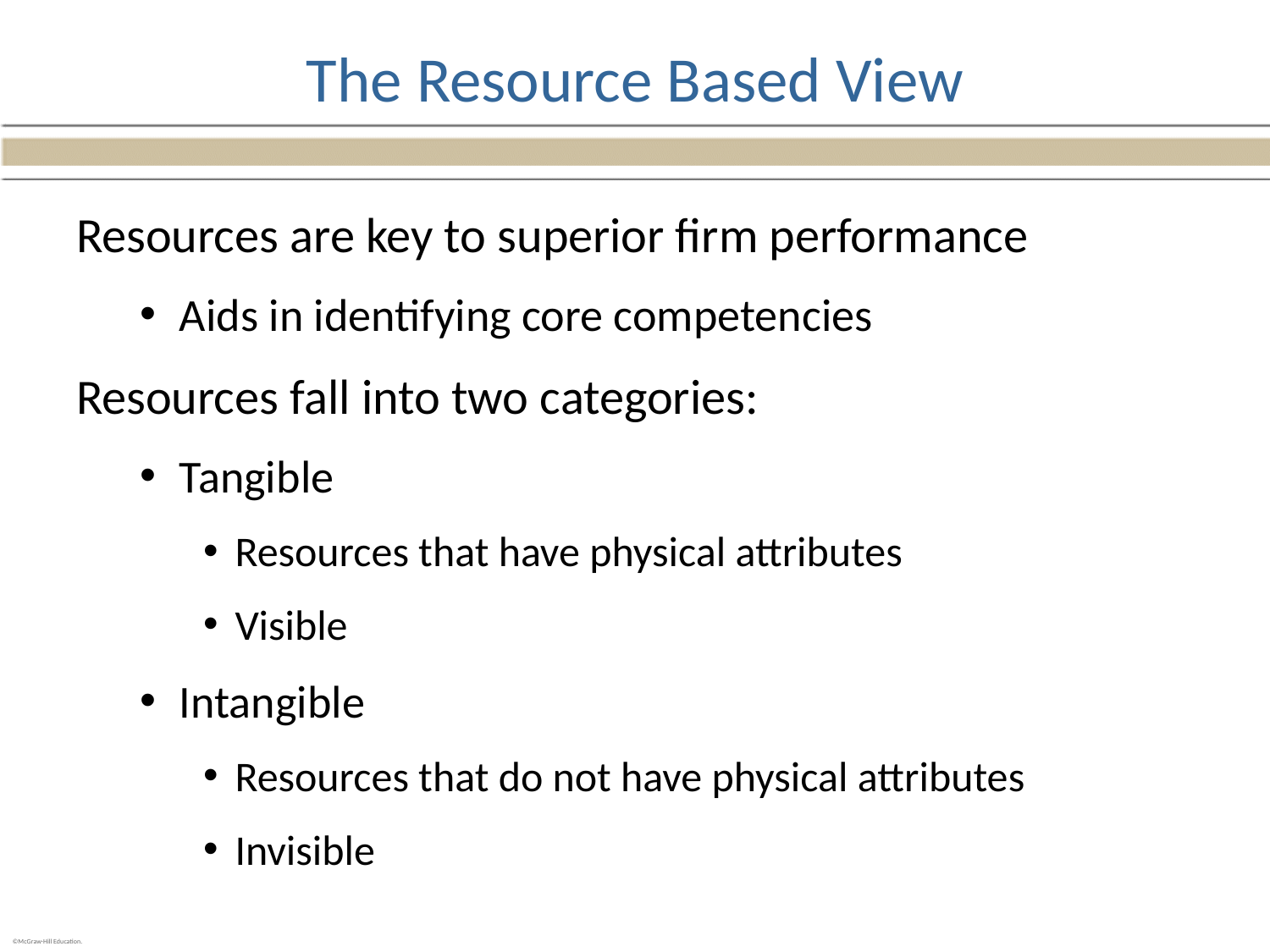

# The Resource Based View
Resources are key to superior firm performance
Aids in identifying core competencies
Resources fall into two categories:
Tangible
Resources that have physical attributes
Visible
Intangible
Resources that do not have physical attributes
Invisible